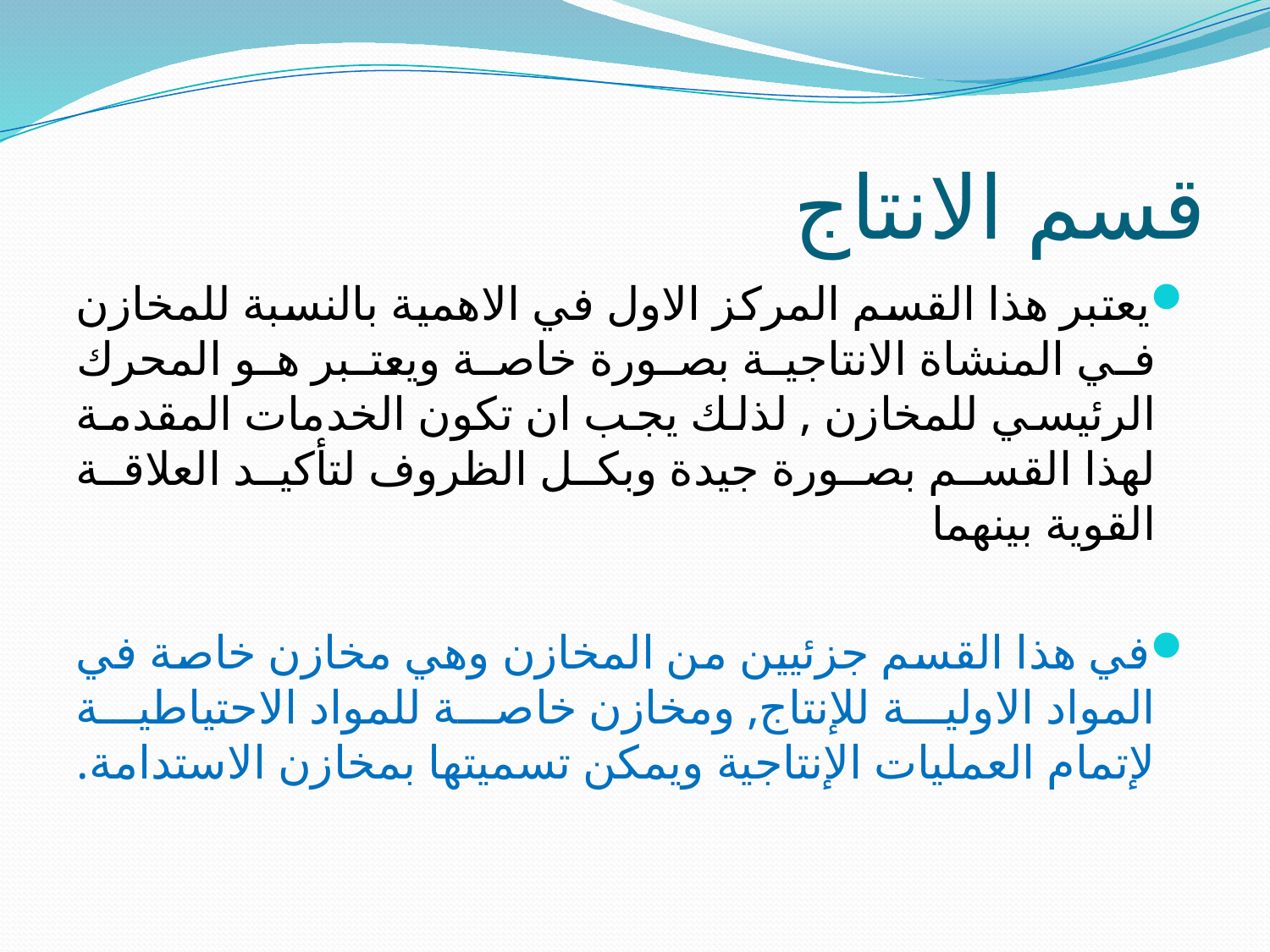

# قسم الانتاج
يعتبر هذا القسم المركز الاول في الاهمية بالنسبة للمخازن في المنشاة الانتاجية بصورة خاصة ويعتبر هو المحرك الرئيسي للمخازن , لذلك يجب ان تكون الخدمات المقدمة لهذا القسم بصورة جيدة وبكل الظروف لتأكيد العلاقة القوية بينهما

في هذا القسم جزئيين من المخازن وهي مخازن خاصة في المواد الاولية للإنتاج, ومخازن خاصة للمواد الاحتياطية لإتمام العمليات الإنتاجية ويمكن تسميتها بمخازن الاستدامة.